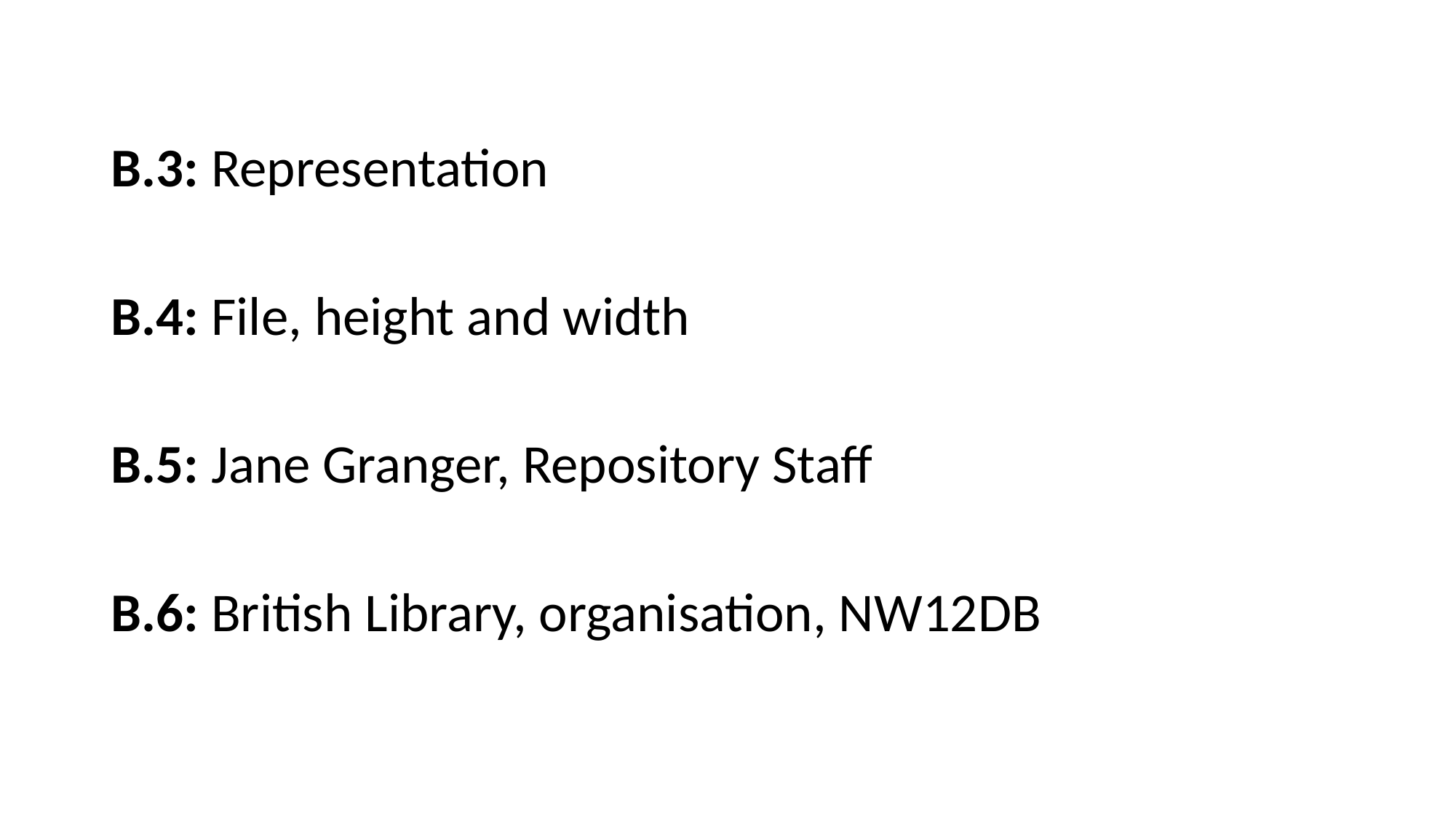

B.3: Representation

B.4: File, height and width

B.5: Jane Granger, Repository Staff

B.6: British Library, organisation, NW12DB